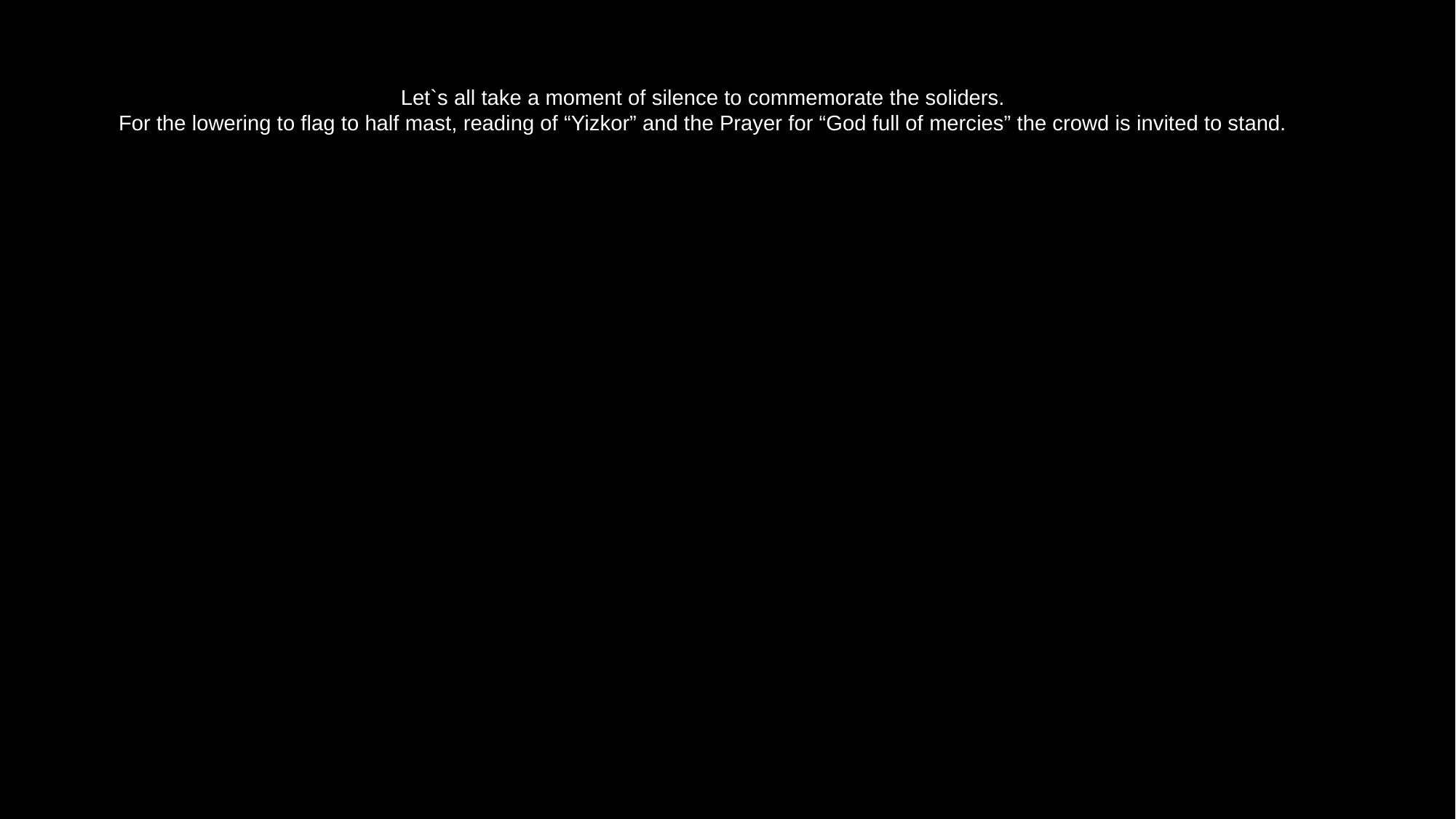

Let`s all take a moment of silence to commemorate the soliders.
For the lowering to flag to half mast, reading of “Yizkor” and the Prayer for “God full of mercies” the crowd is invited to stand.